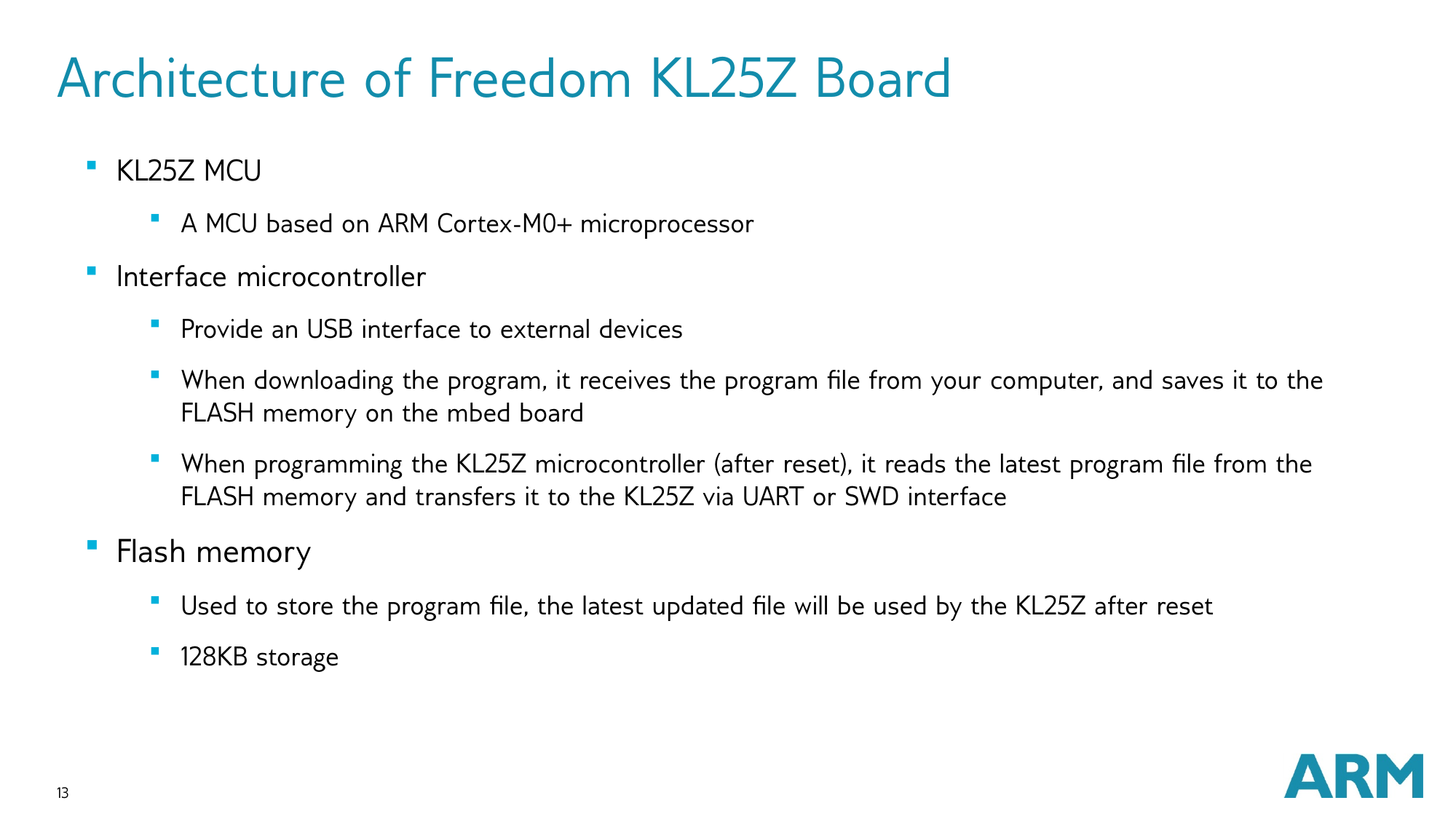

# Architecture of Freedom KL25Z Board
KL25Z MCU
A MCU based on ARM Cortex-M0+ microprocessor
Interface microcontroller
Provide an USB interface to external devices
When downloading the program, it receives the program file from your computer, and saves it to the FLASH memory on the mbed board
When programming the KL25Z microcontroller (after reset), it reads the latest program file from the FLASH memory and transfers it to the KL25Z via UART or SWD interface
Flash memory
Used to store the program file, the latest updated file will be used by the KL25Z after reset
128KB storage